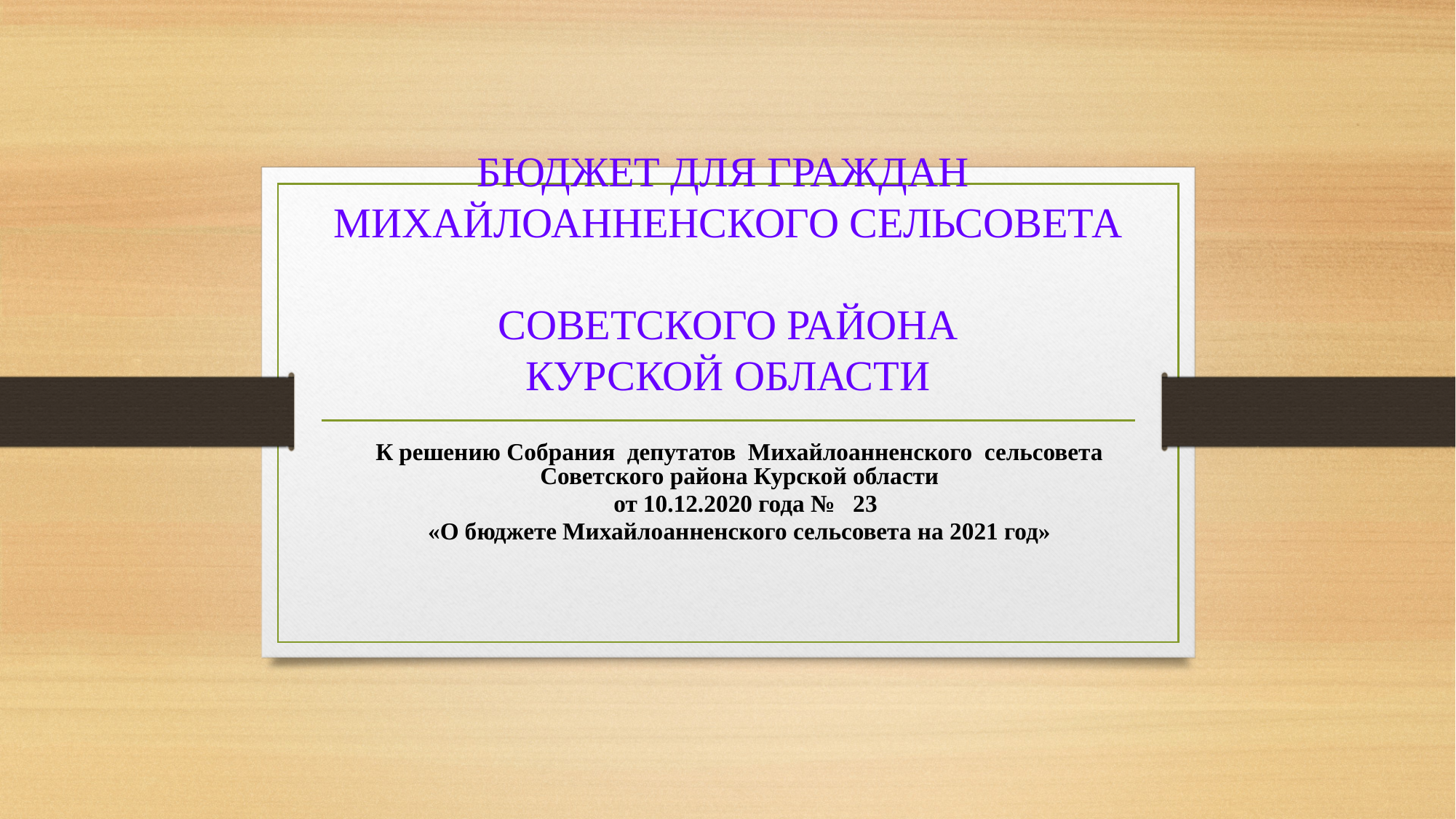

# БЮДЖЕТ ДЛЯ ГРАЖДАН МИХАЙЛОАННЕНСКОГО СЕЛЬСОВЕТА СОВЕТСКОГО РАЙОНА КУРСКОЙ ОБЛАСТИ
К решению Собрания  депутатов  Михайлоанненского  сельсовета Советского района Курской области
  от 10.12.2020 года №   23
«О бюджете Михайлоанненского сельсовета на 2021 год»